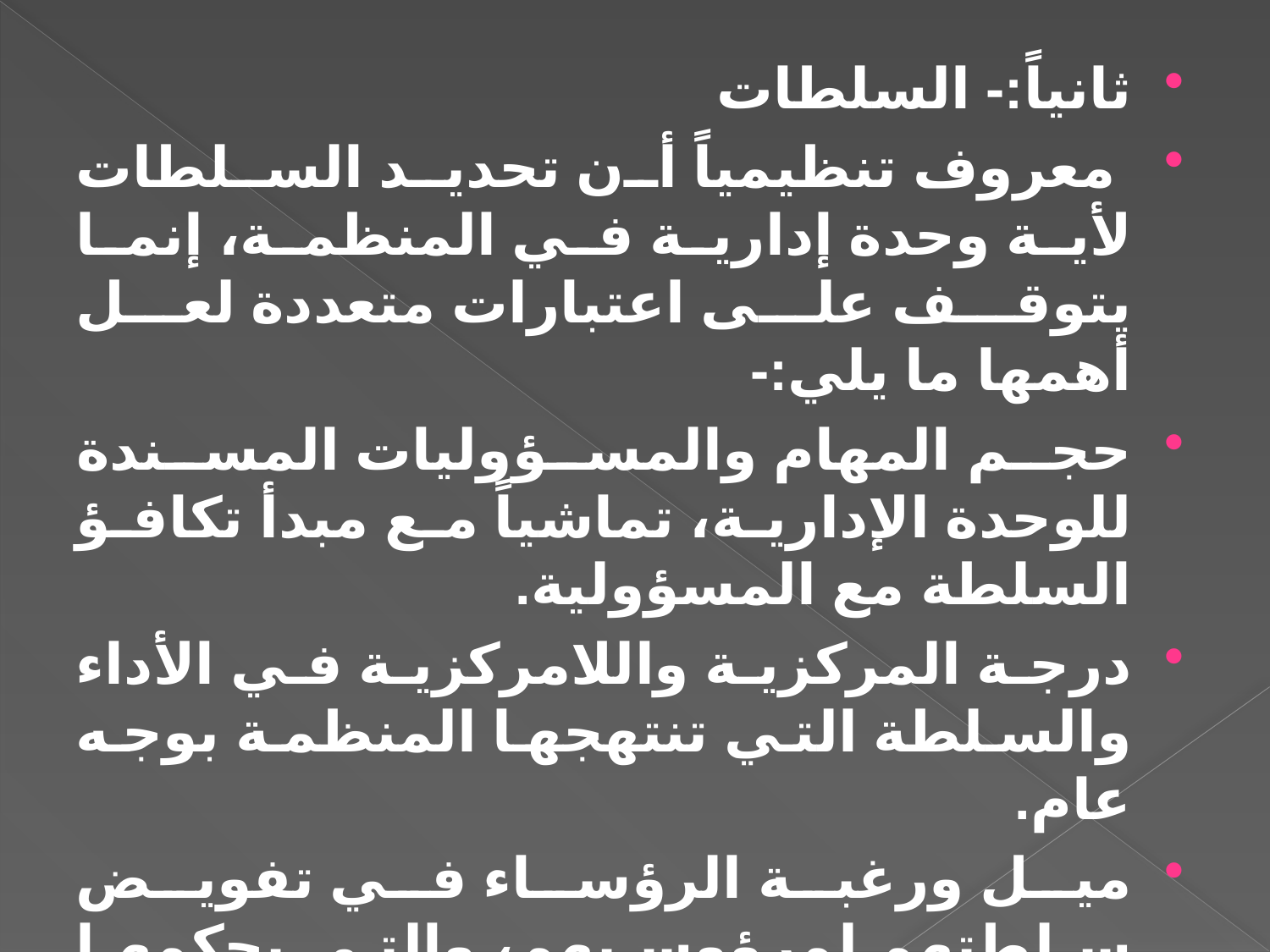

ثانياً:- السلطات
 معروف تنظيمياً أن تحديد السلطات لأية وحدة إدارية في المنظمة، إنما يتوقف على اعتبارات متعددة لعل أهمها ما يلي:-
حجم المهام والمسؤوليات المسندة للوحدة الإدارية، تماشياً مع مبدأ تكافؤ السلطة مع المسؤولية.
درجة المركزية واللامركزية في الأداء والسلطة التي تنتهجها المنظمة بوجه عام.
ميل ورغبة الرؤساء في تفويض سلطتهم لمرؤوسيهم، والتي يحكمها أمور متعددة.
الانتشار الجغرافي للمنظمة، وفيما أذا كان لها فروعاً في مناطق أخرى.